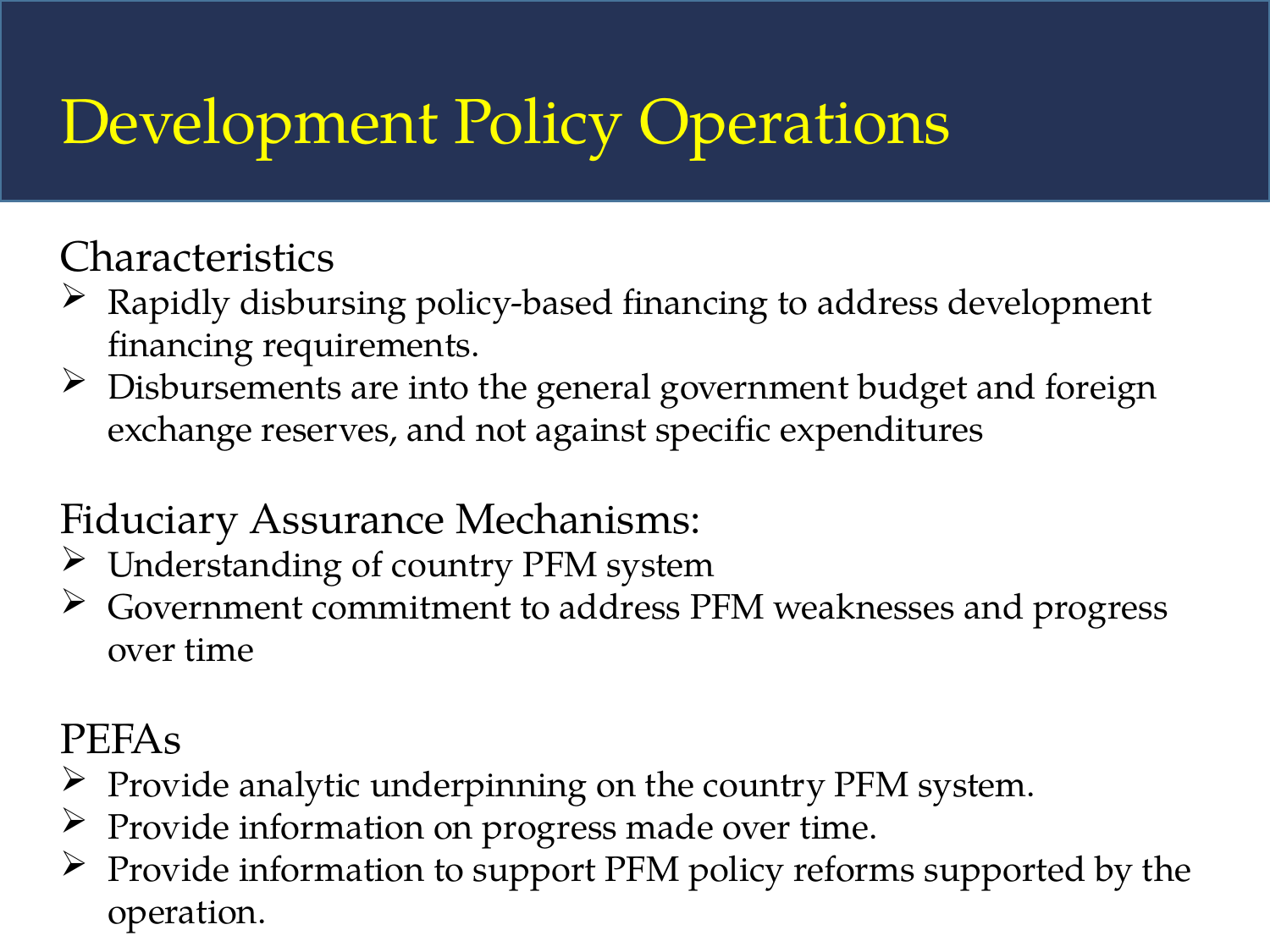

Development Policy Operations
Characteristics
Rapidly disbursing policy-based financing to address development financing requirements.
Disbursements are into the general government budget and foreign exchange reserves, and not against specific expenditures

Fiduciary Assurance Mechanisms:
Understanding of country PFM system
Government commitment to address PFM weaknesses and progress over time

PEFAs
Provide analytic underpinning on the country PFM system.
Provide information on progress made over time.
Provide information to support PFM policy reforms supported by the operation.